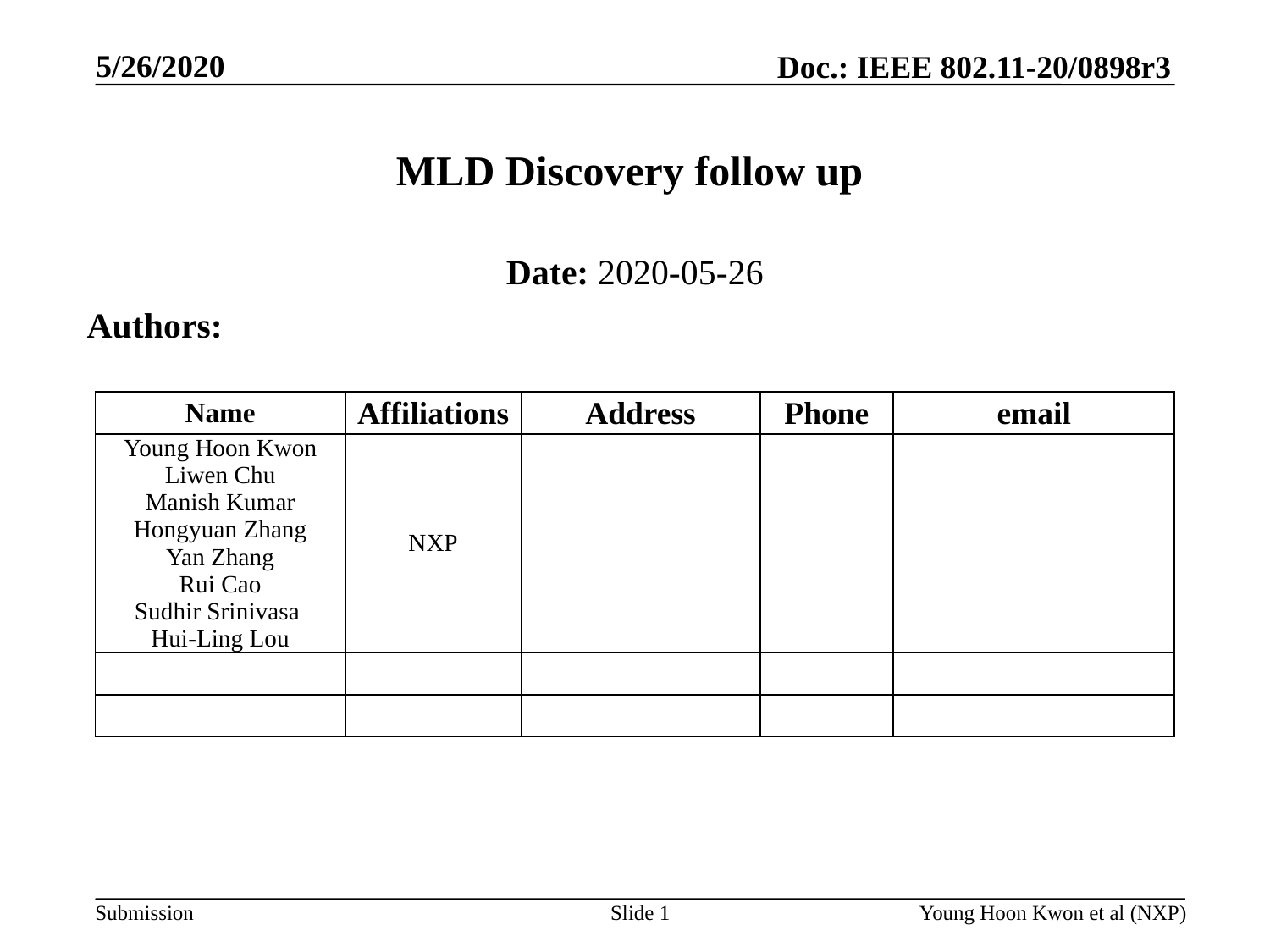

# MLD Discovery follow up
Date: 2020-05-26
Authors:
| Name | Affiliations | Address | Phone | email |
| --- | --- | --- | --- | --- |
| Young Hoon Kwon Liwen Chu Manish Kumar Hongyuan Zhang Yan Zhang Rui Cao Sudhir Srinivasa Hui-Ling Lou | NXP |  |  |  |
|  |  |  |  |  |
|  |  |  |  |  |
Slide 1
Young Hoon Kwon et al (NXP)